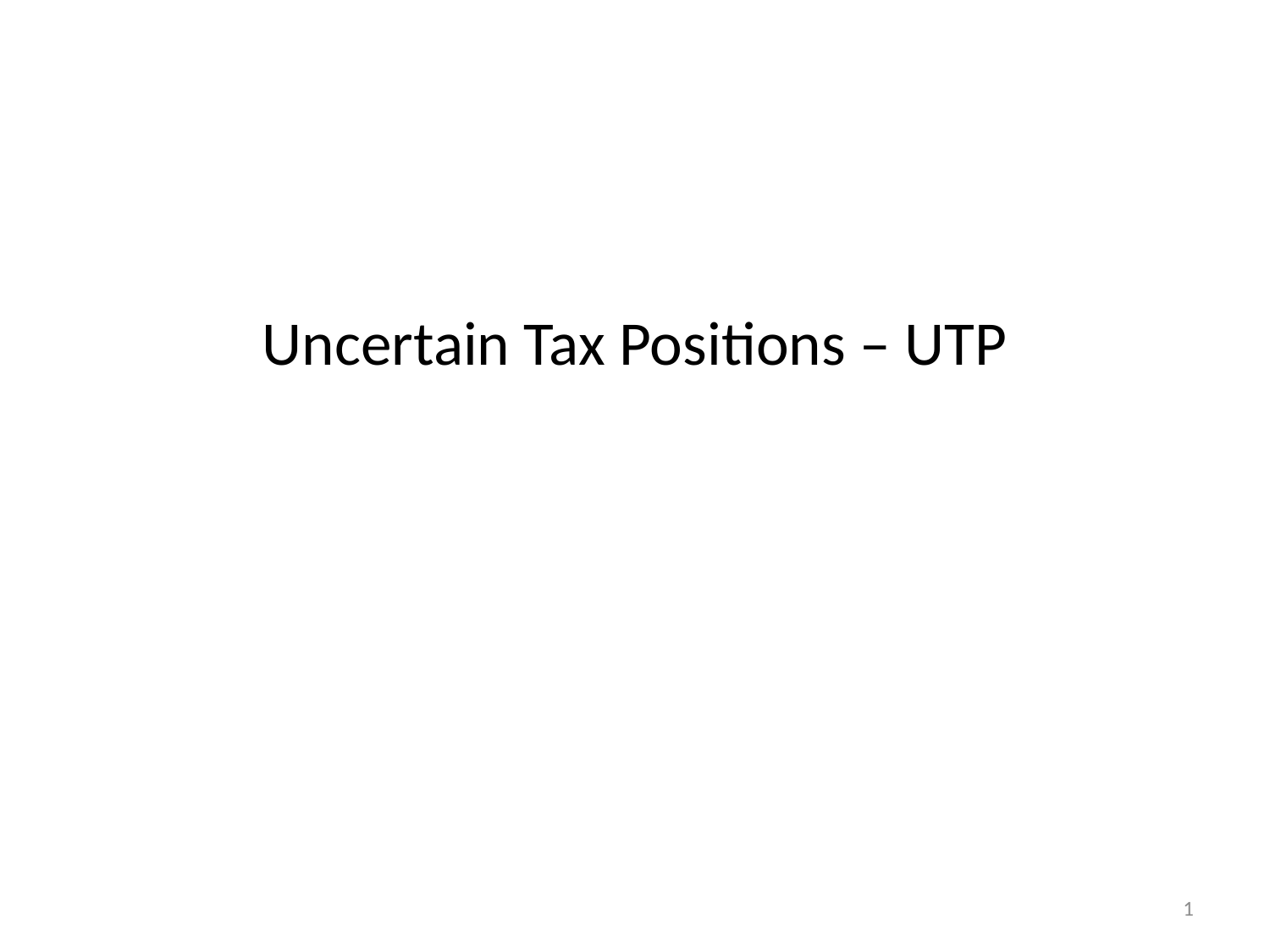

# Uncertain Tax Positions – UTP
1